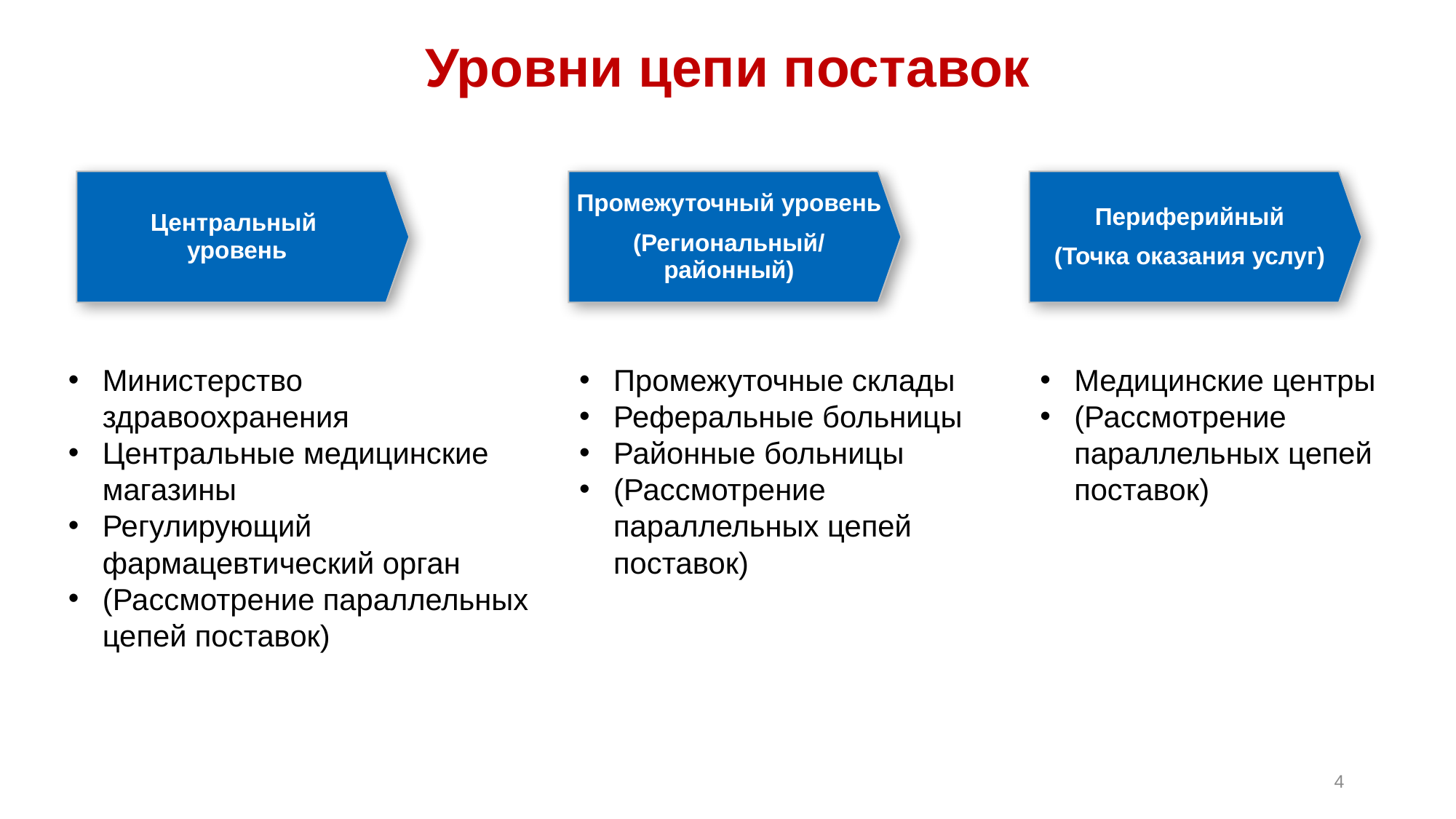

# Уровни цепи поставок
Промежуточный уровень
(Региональный/
районный)
Периферийный
(Точка оказания услуг)
Центральный
уровень
Министерство здравоохранения
Центральные медицинские магазины
Регулирующий фармацевтический орган
(Рассмотрение параллельных цепей поставок)
Промежуточные склады
Реферальные больницы
Районные больницы
(Рассмотрение параллельных цепей поставок)

Медицинские центры
(Рассмотрение параллельных цепей поставок)
4